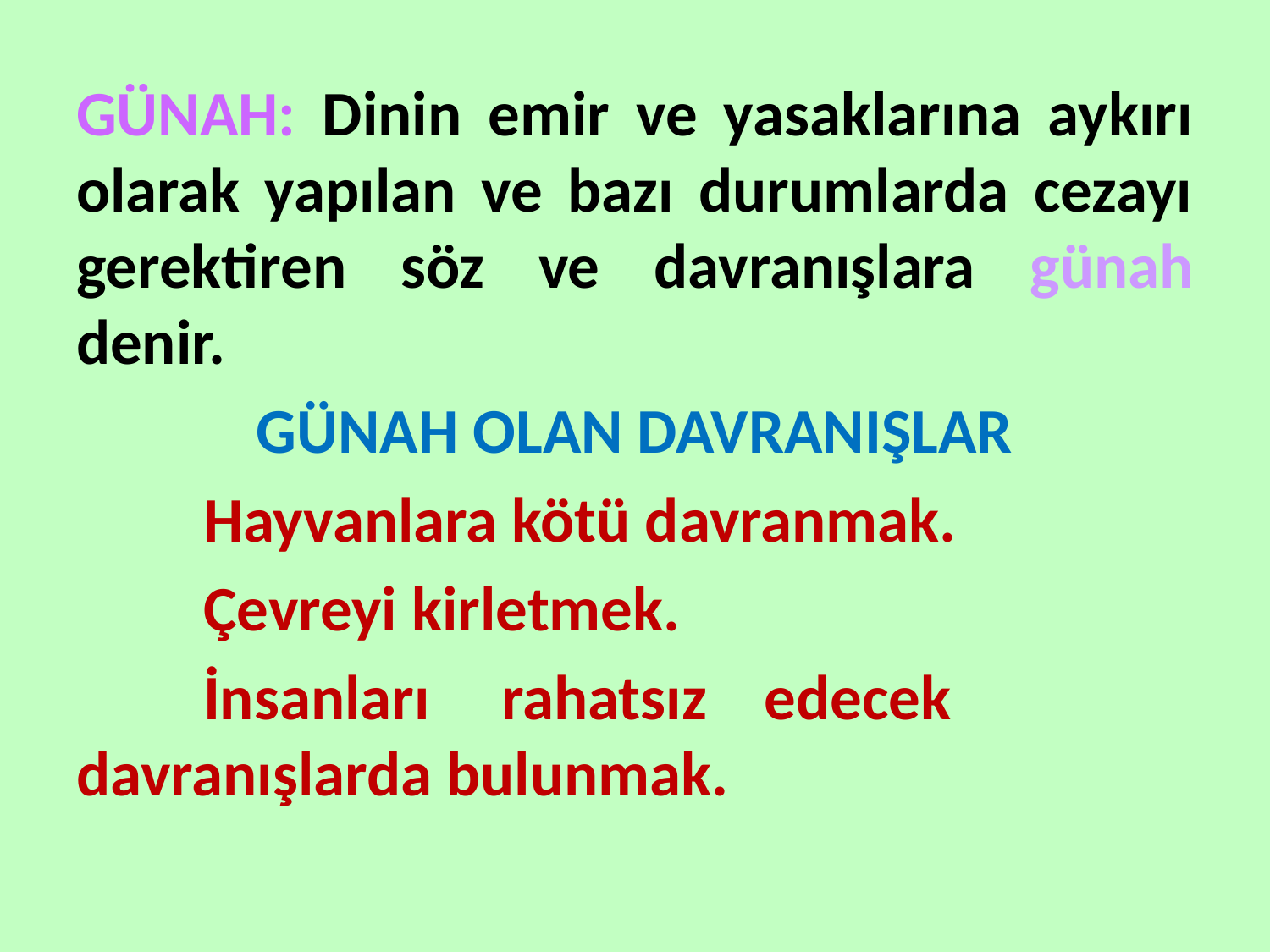

GÜNAH: Dinin emir ve yasaklarına aykırı olarak yapılan ve bazı durumlarda cezayı gerektiren söz ve davranışlara günah denir.
GÜNAH OLAN DAVRANIŞLAR
	Hayvanlara kötü davranmak.
	Çevreyi kirletmek.
	İnsanları     rahatsız    edecek 	davranışlarda bulunmak.